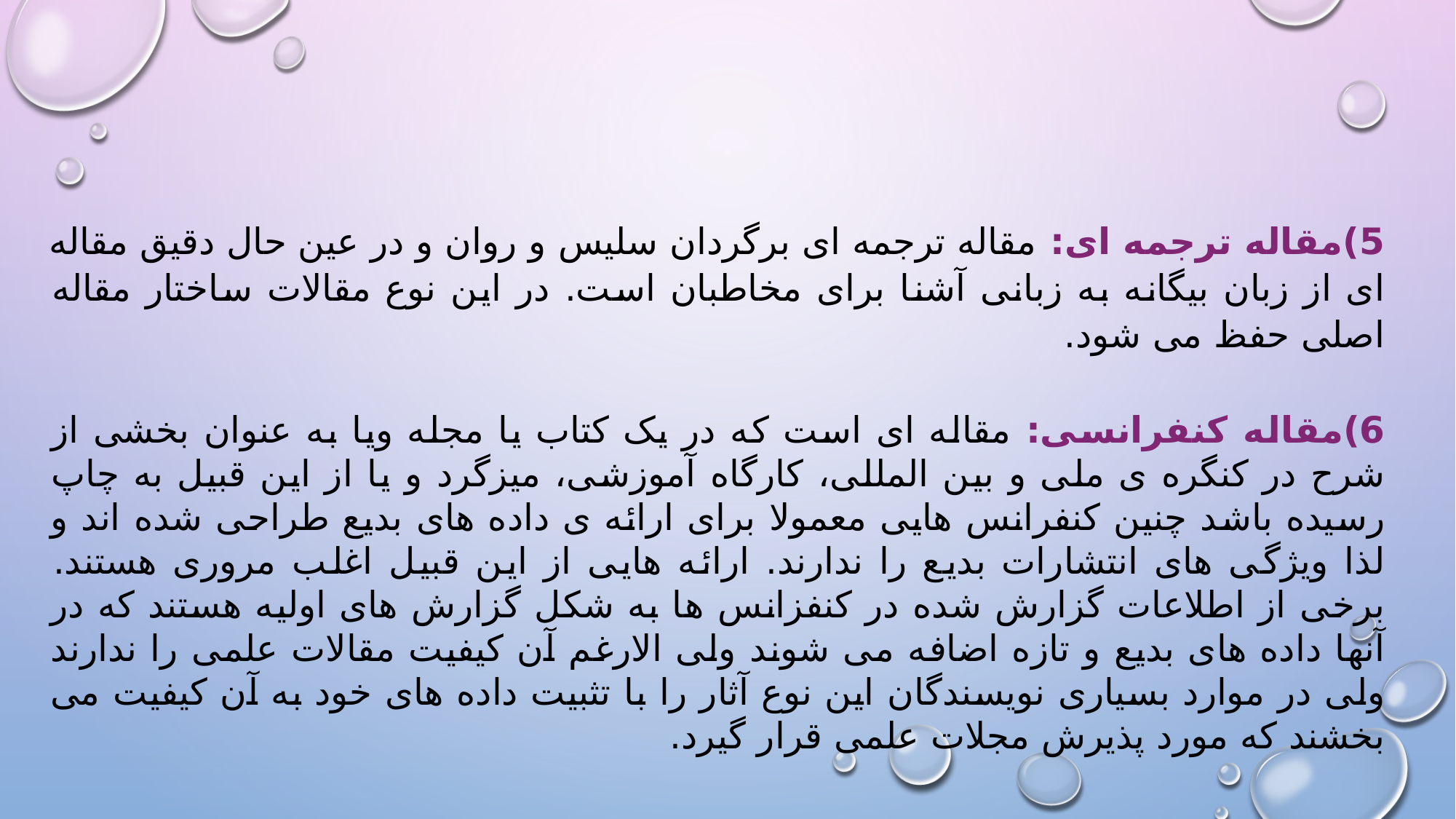

5)مقاله ترجمه ای: مقاله ترجمه ای برگردان سلیس و روان و در عین حال دقیق مقاله ای از زبان بیگانه به زبانی آشنا برای مخاطبان است. در این نوع مقالات ساختار مقاله اصلی حفظ می شود.

6)مقاله کنفرانسی: مقاله ای است که در یک کتاب یا مجله ویا به عنوان بخشی از شرح در کنگره ی ملی و بین المللی، کارگاه آموزشی، میزگرد و یا از این قبیل به چاپ رسیده باشد چنین کنفرانس هایی معمولا برای ارائه ی داده های بدیع طراحی شده اند و لذا ویژگی های انتشارات بدیع را ندارند. ارائه هایی از این قبیل اغلب مروری هستند. برخی از اطلاعات گزارش شده در کنفزانس ها به شکل گزارش های اولیه هستند که در آنها داده های بدیع و تازه اضافه می شوند ولی الارغم آن کیفیت مقالات علمی را ندارند ولی در موارد بسیاری نویسندگان این نوع آثار را با تثبیت داده های خود به آن کیفیت می بخشند که مورد پذیرش مجلات علمی قرار گیرد.